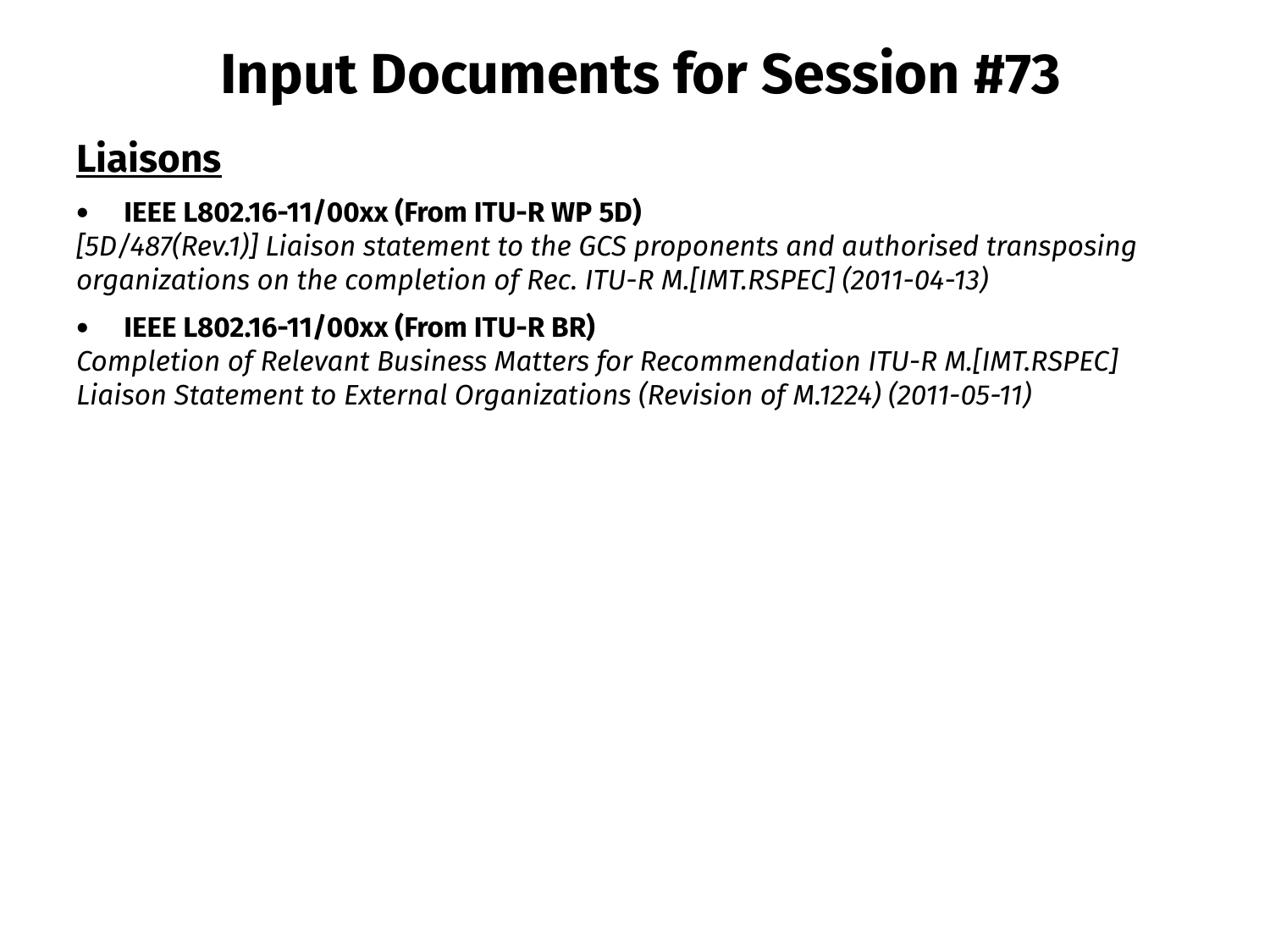

# Input Documents for Session #73
Liaisons
IEEE L802.16-11/00xx (From ITU-R WP 5D)
[5D/487(Rev.1)] Liaison statement to the GCS proponents and authorised transposing organizations on the completion of Rec. ITU-R M.[IMT.RSPEC] (2011-04-13)
IEEE L802.16-11/00xx (From ITU-R BR)
Completion of Relevant Business Matters for Recommendation ITU-R M.[IMT.RSPEC]
Liaison Statement to External Organizations (Revision of M.1224) (2011-05-11)